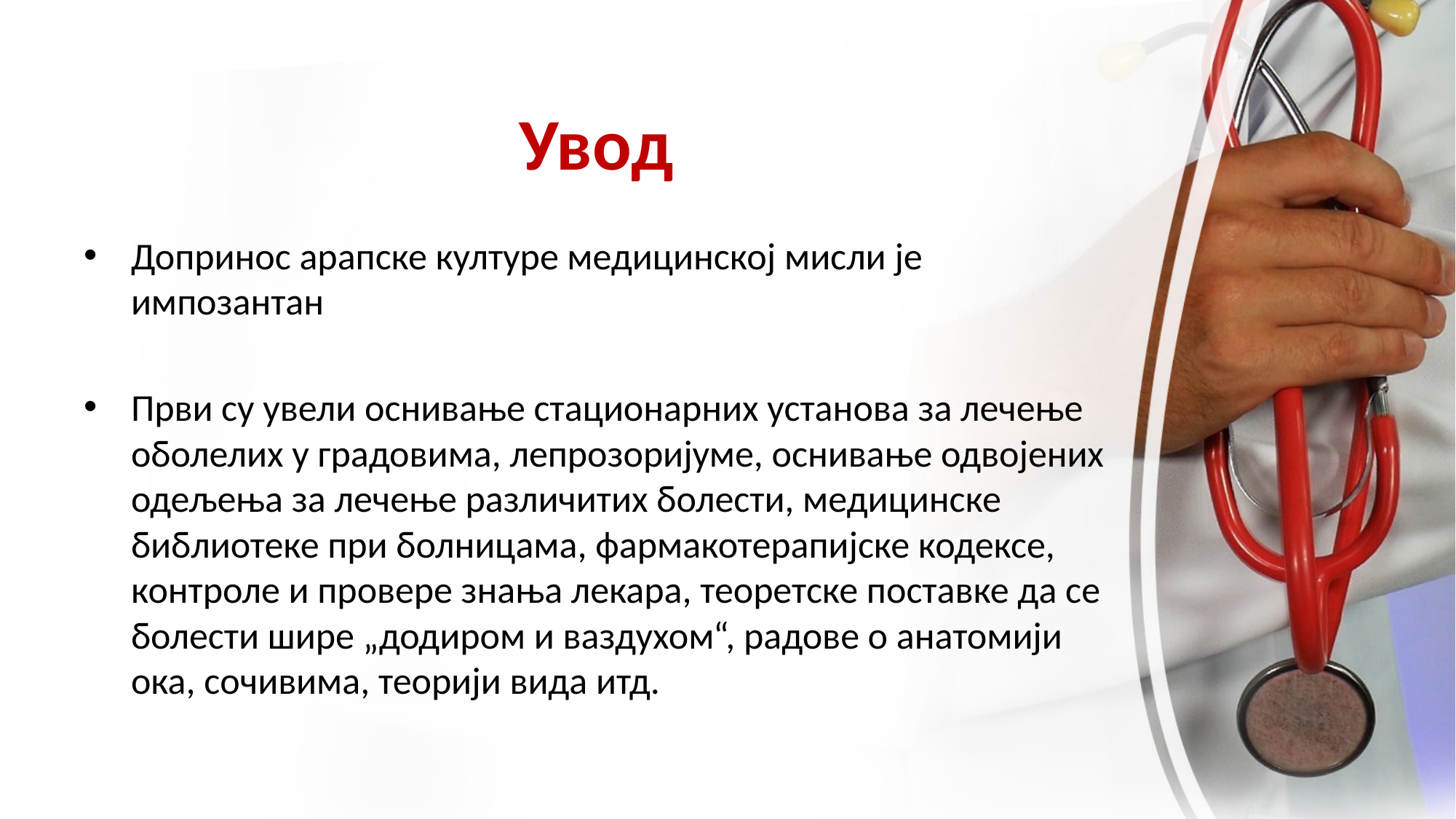

# Увод
Допринос арапске културе медицинској мисли је импозантан

Први су увели оснивање стационарних установа за лечење оболелих у градовима, лепрозоријуме, оснивање одвојених одељења за лечење различитих болести, медицинске библиотеке при болницама, фармакотерапијске кодексе, контроле и провере знања лекара, теоретске поставке да се болести шире „додиром и ваздухом“, радове о анатомији ока, сочивима, теорији вида итд.